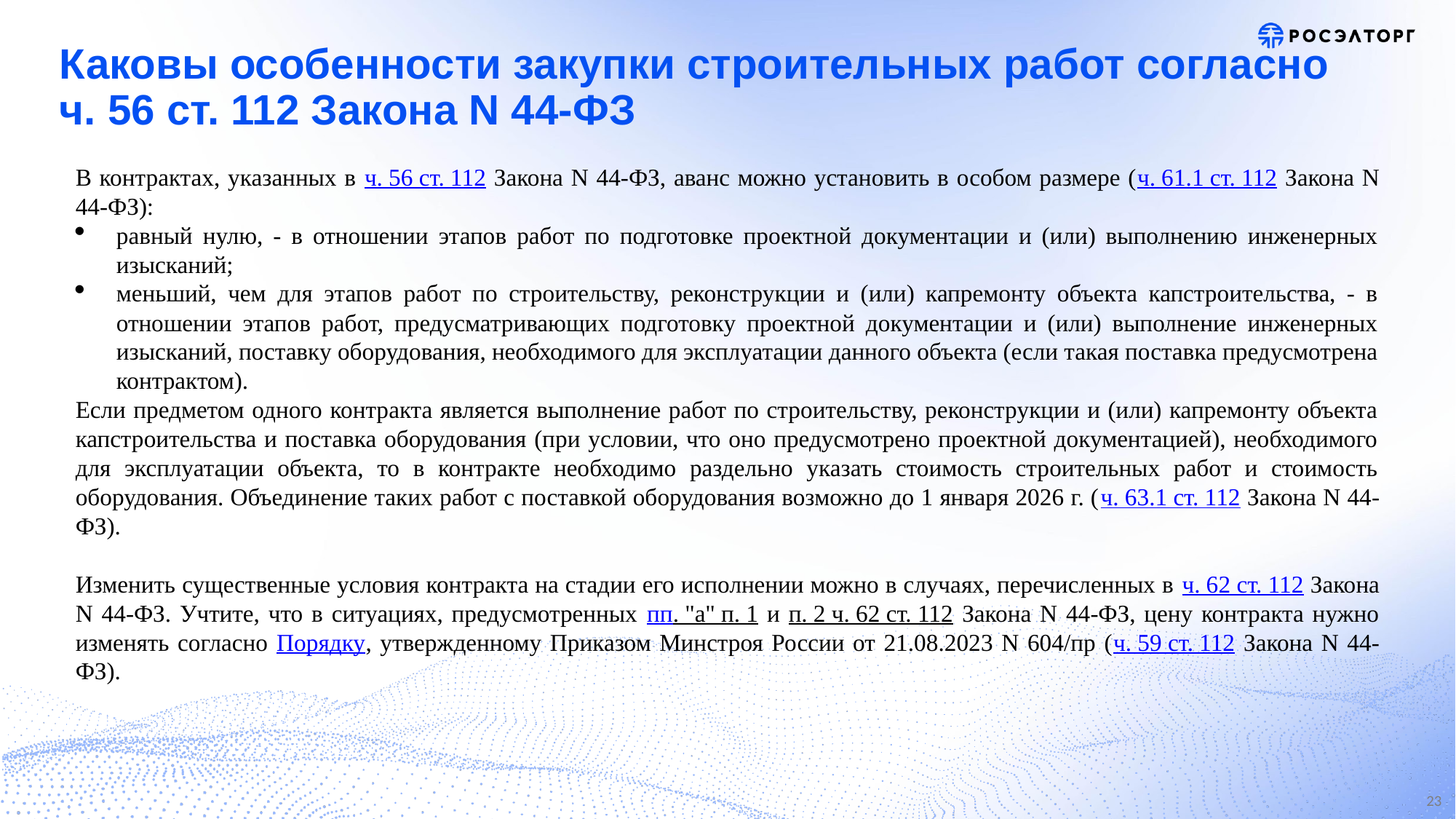

# Каковы особенности закупки строительных работ согласно ч. 56 ст. 112 Закона N 44-ФЗ
В контрактах, указанных в ч. 56 ст. 112 Закона N 44-ФЗ, аванс можно установить в особом размере (ч. 61.1 ст. 112 Закона N 44-ФЗ):
равный нулю, - в отношении этапов работ по подготовке проектной документации и (или) выполнению инженерных изысканий;
меньший, чем для этапов работ по строительству, реконструкции и (или) капремонту объекта капстроительства, - в отношении этапов работ, предусматривающих подготовку проектной документации и (или) выполнение инженерных изысканий, поставку оборудования, необходимого для эксплуатации данного объекта (если такая поставка предусмотрена контрактом).
Если предметом одного контракта является выполнение работ по строительству, реконструкции и (или) капремонту объекта капстроительства и поставка оборудования (при условии, что оно предусмотрено проектной документацией), необходимого для эксплуатации объекта, то в контракте необходимо раздельно указать стоимость строительных работ и стоимость оборудования. Объединение таких работ с поставкой оборудования возможно до 1 января 2026 г. (ч. 63.1 ст. 112 Закона N 44-ФЗ).

Изменить существенные условия контракта на стадии его исполнении можно в случаях, перечисленных в ч. 62 ст. 112 Закона N 44-ФЗ. Учтите, что в ситуациях, предусмотренных пп. "а" п. 1 и п. 2 ч. 62 ст. 112 Закона N 44-ФЗ, цену контракта нужно изменять согласно Порядку, утвержденному Приказом Минстроя России от 21.08.2023 N 604/пр (ч. 59 ст. 112 Закона N 44-ФЗ).